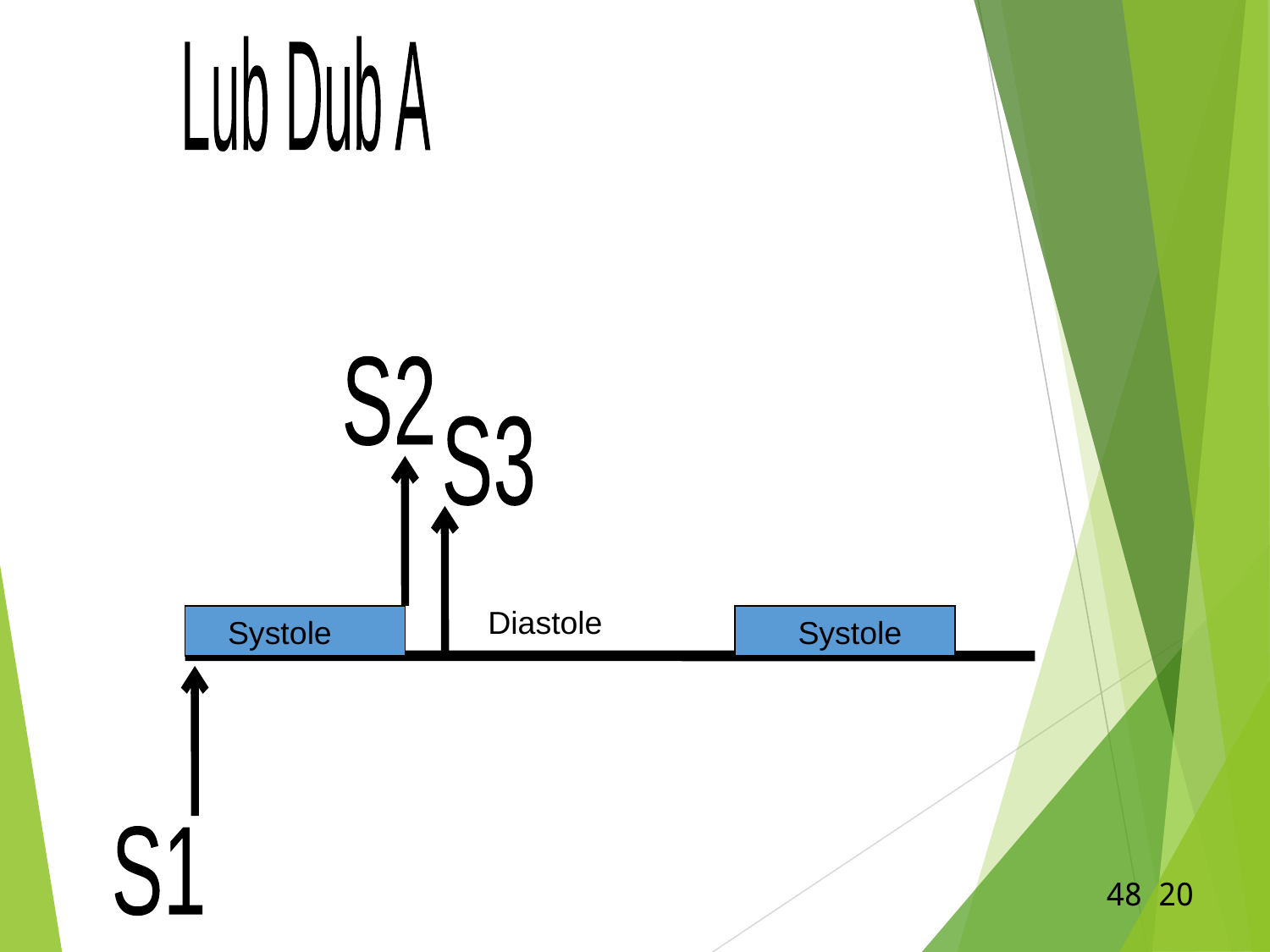

Lub Dub A
S2
S3

Diastole

Systole

Systole

S1
20  48